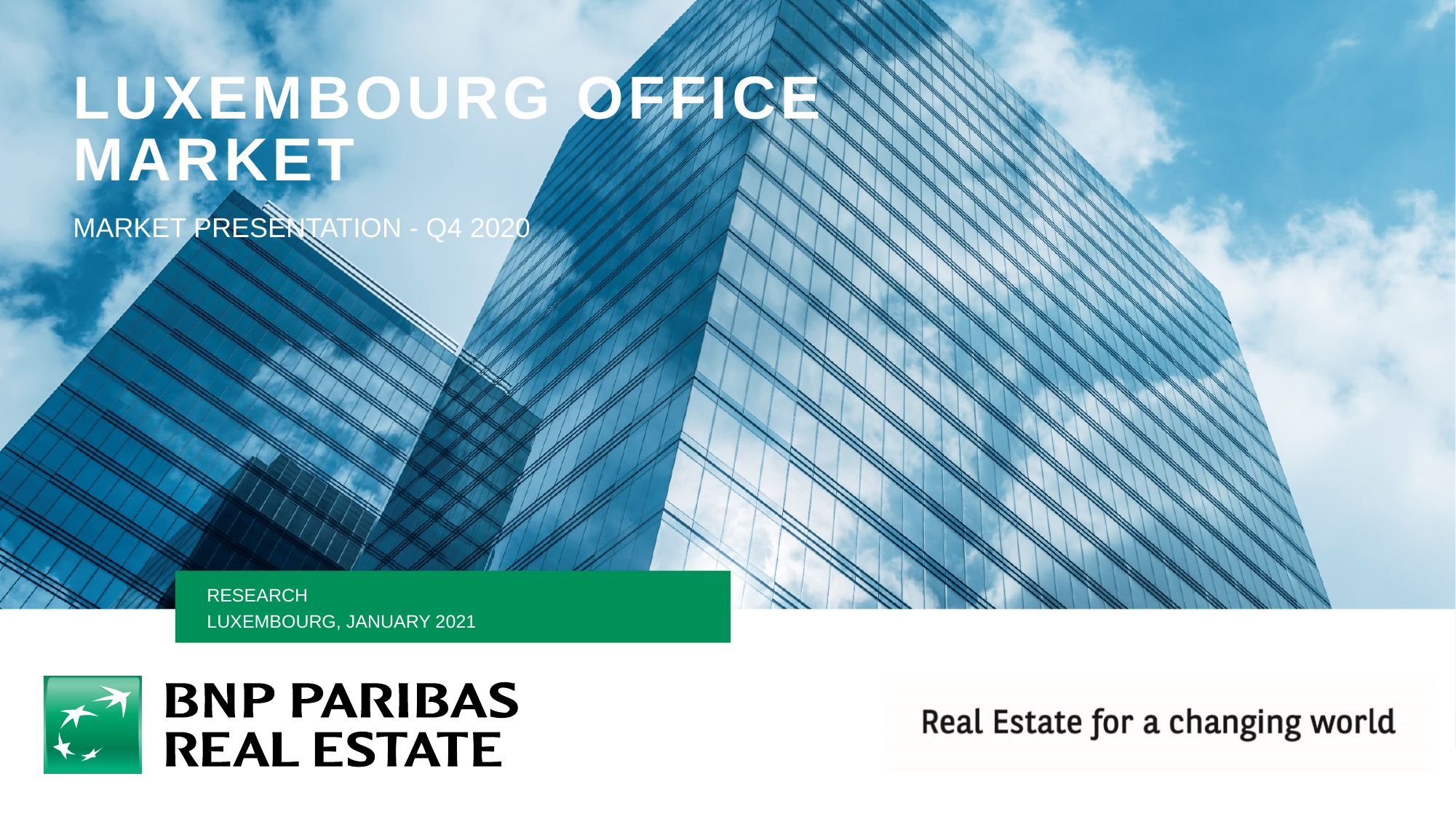

# LUXEMBOURG OFFICE MARKET
Market Presentation - Q4 2020
RESEARCH
LUXEMBOURG, JANUARY 2021